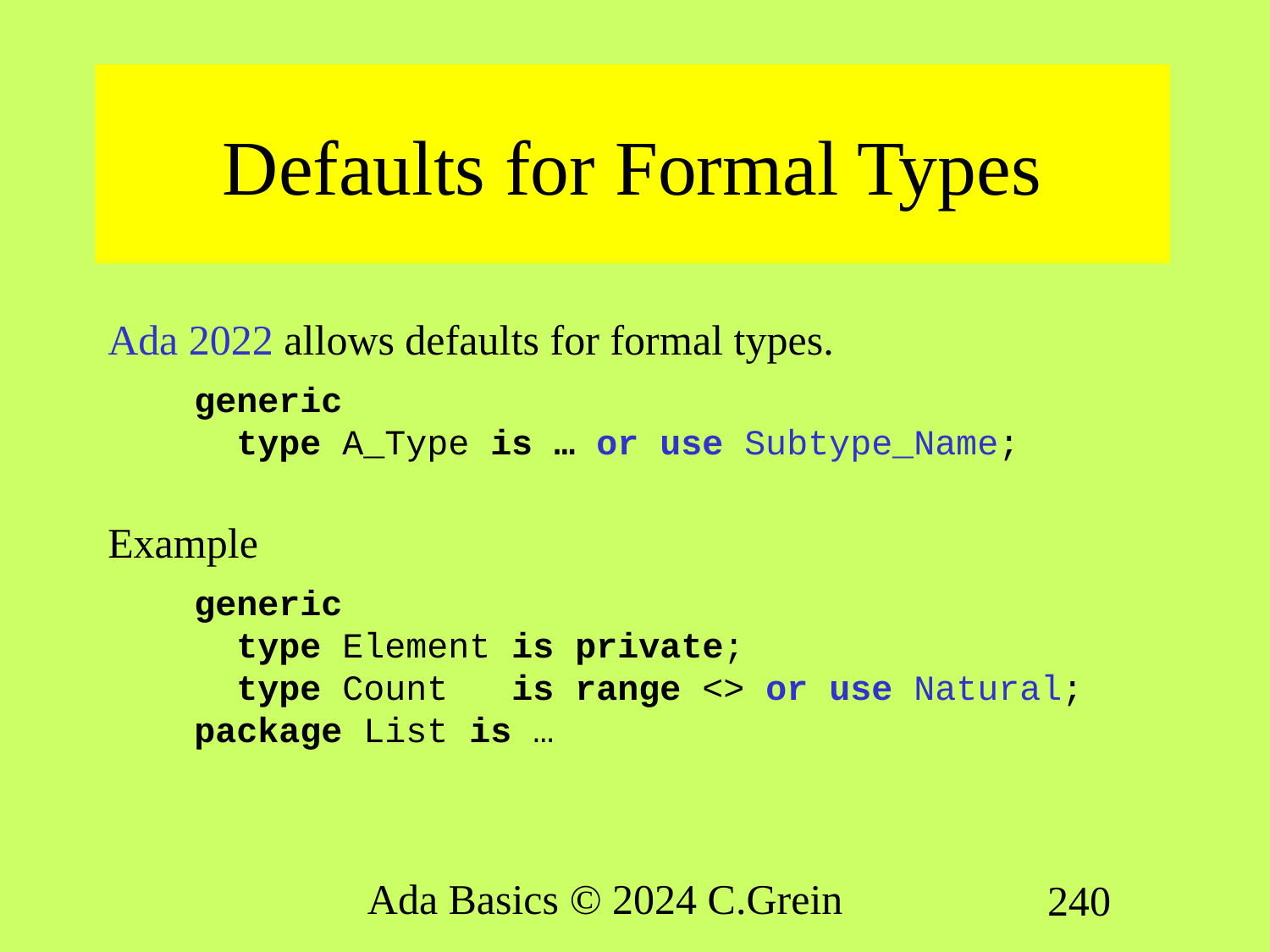

# Defaults for Formal Types
Ada 2022 allows defaults for formal types.
generic
  type A_Type is … or use Subtype_Name;

Example
generic
  type Element is private;
  type Count   is range <> or use Natural;
package List is …

Ada Basics © 2024 C.Grein
240